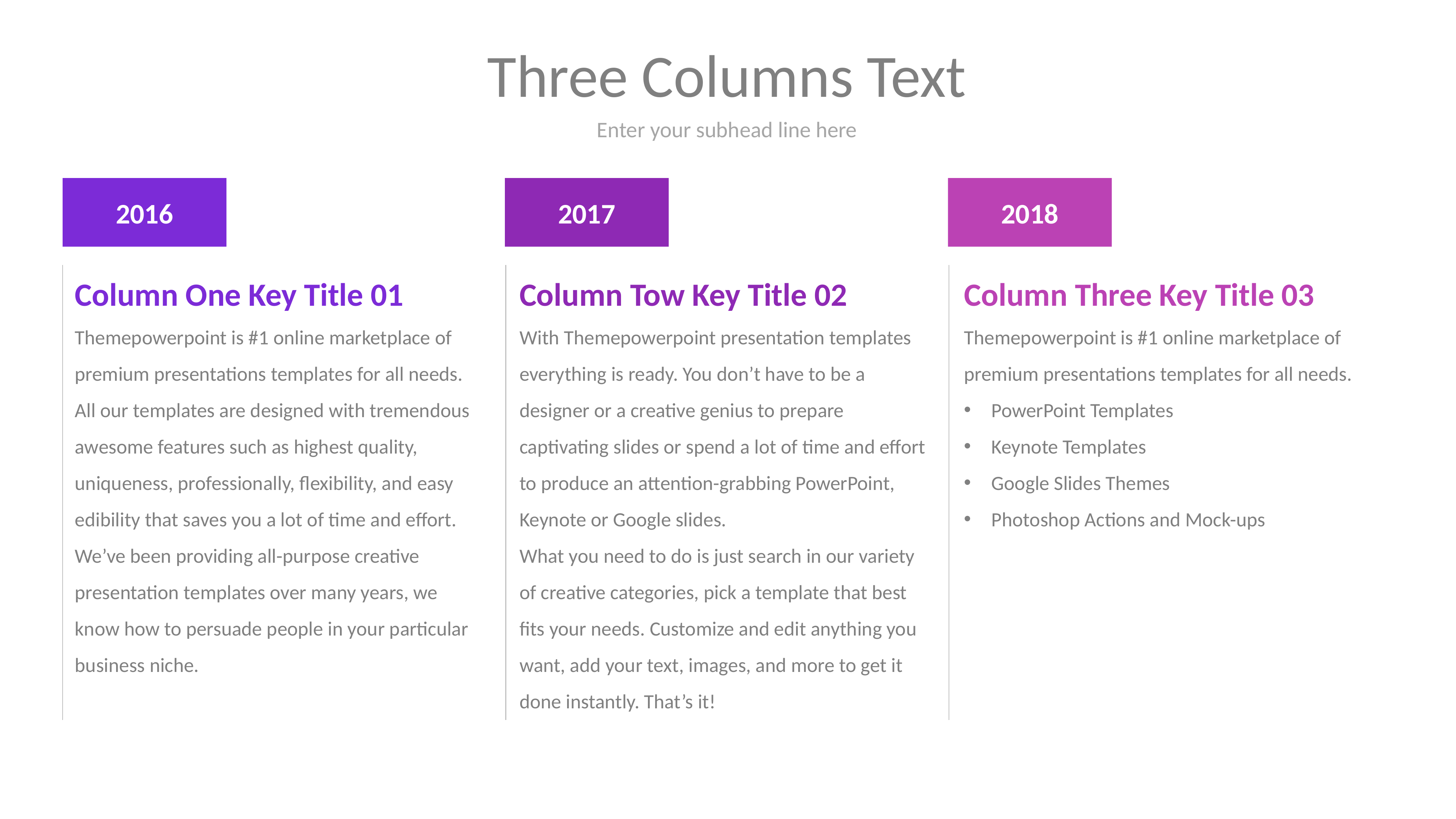

# Three Columns Text
Enter your subhead line here
2016
2017
2018
Column Three Key Title 03
Themepowerpoint is #1 online marketplace of premium presentations templates for all needs.
PowerPoint Templates
Keynote Templates
Google Slides Themes
Photoshop Actions and Mock-ups
Column One Key Title 01
Themepowerpoint is #1 online marketplace of premium presentations templates for all needs.
All our templates are designed with tremendous awesome features such as highest quality, uniqueness, professionally, flexibility, and easy edibility that saves you a lot of time and effort. We’ve been providing all-purpose creative presentation templates over many years, we know how to persuade people in your particular business niche.
Column Tow Key Title 02
With Themepowerpoint presentation templates everything is ready. You don’t have to be a designer or a creative genius to prepare captivating slides or spend a lot of time and effort to produce an attention-grabbing PowerPoint, Keynote or Google slides.
What you need to do is just search in our variety of creative categories, pick a template that best fits your needs. Customize and edit anything you want, add your text, images, and more to get it done instantly. That’s it!